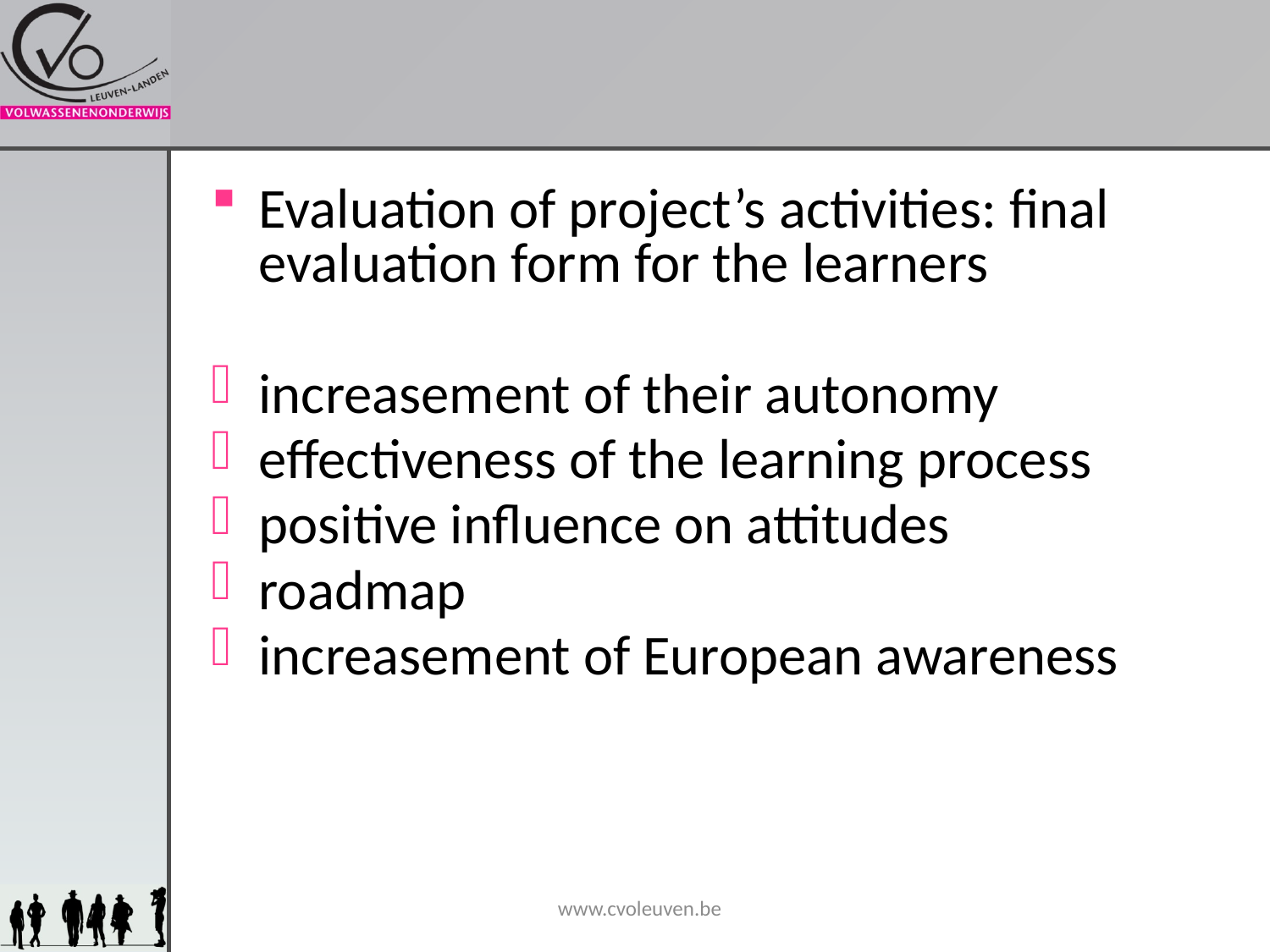

#
Evaluation of project’s activities: final evaluation form for the learners

increasement of their autonomy
effectiveness of the learning process
positive influence on attitudes
roadmap
increasement of European awareness

www.cvoleuven.be